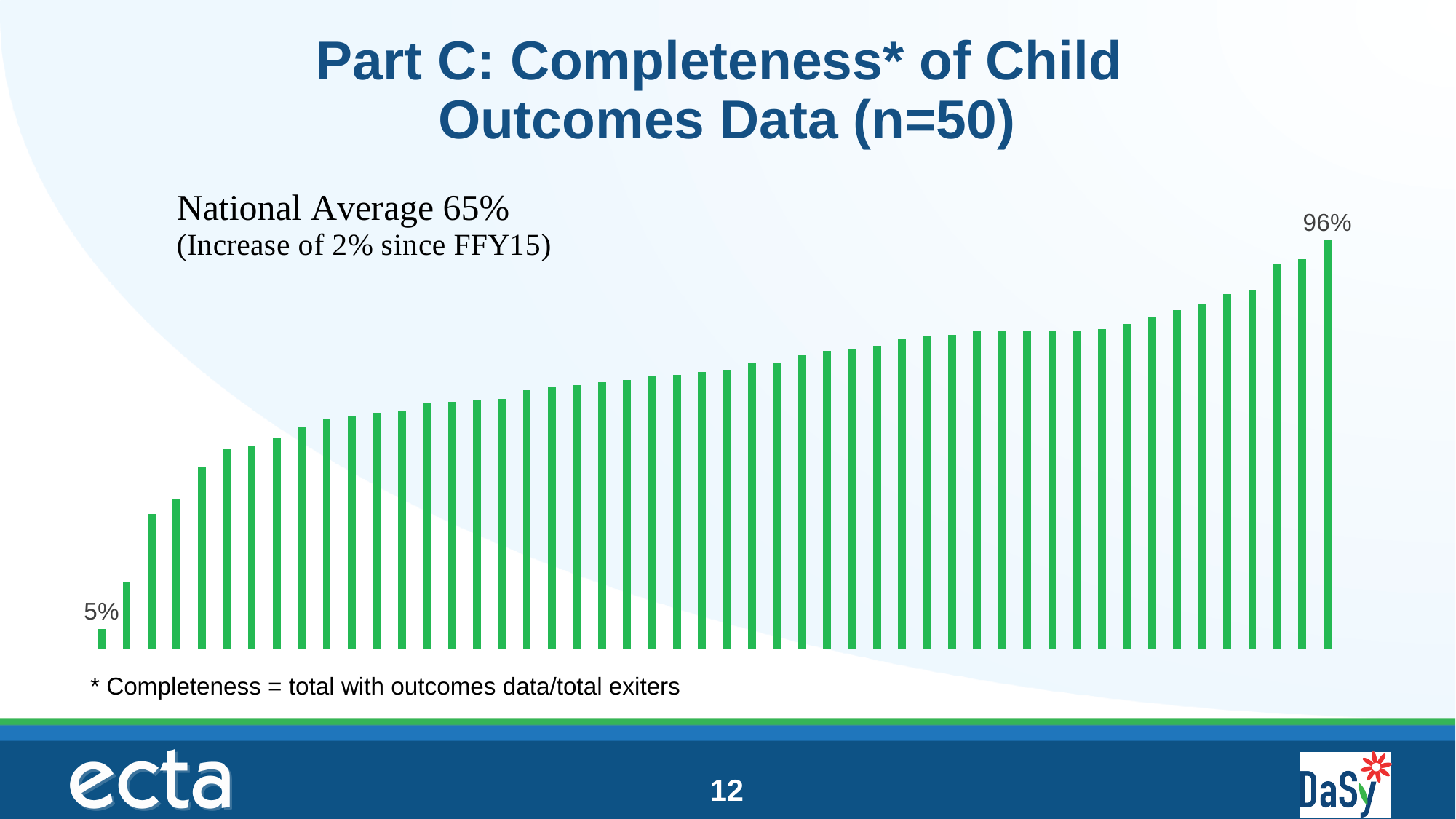

# Part C: Completeness* of Child Outcomes Data (n=50)

### Chart

| Category | OC1_Percentofexiters |
|---|---|
* Completeness = total with outcomes data/total exiters
12